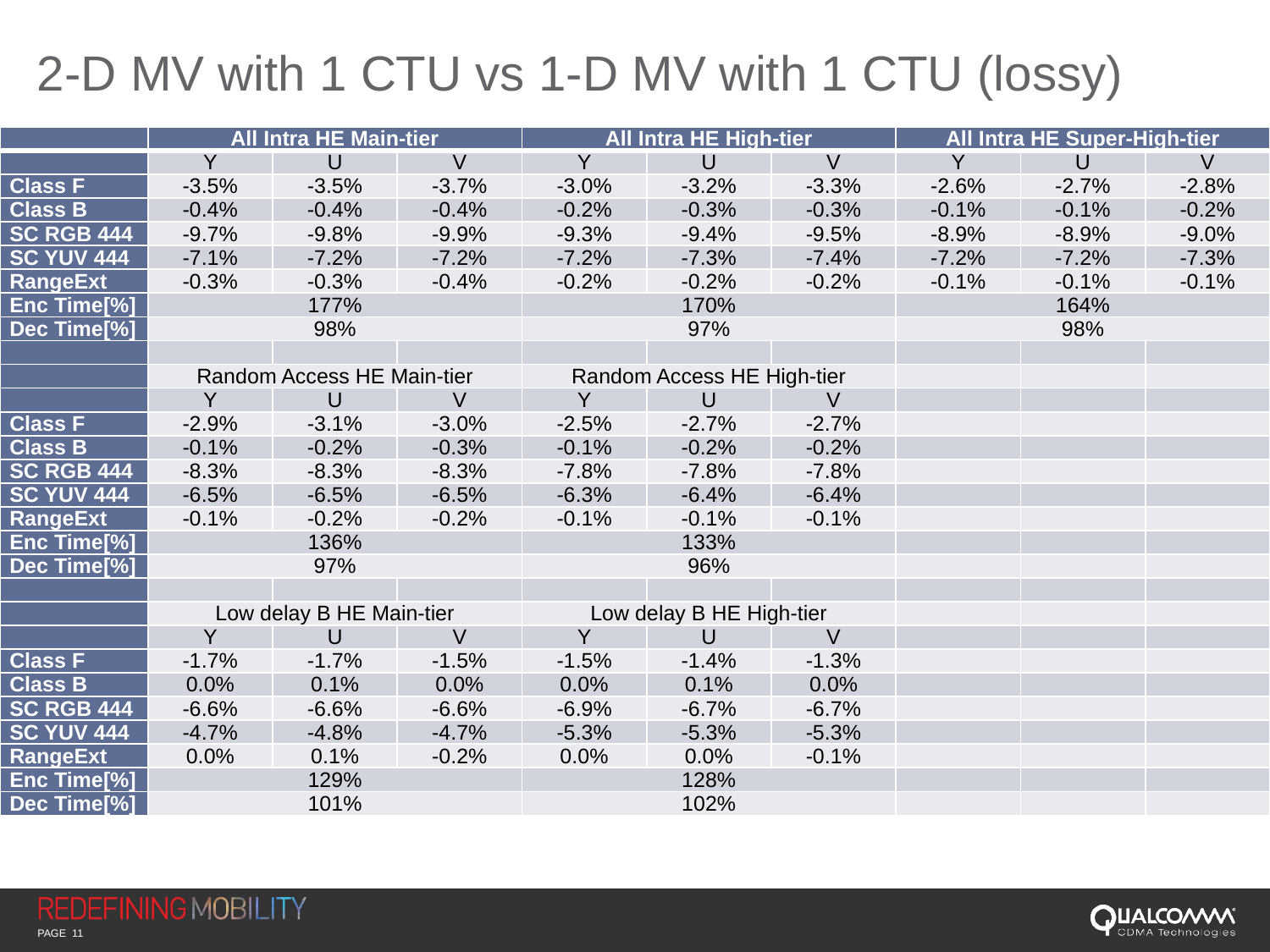

# 2-D MV with 1 CTU vs 1-D MV with 1 CTU (lossy)
|  | All Intra HE Main-tier |  |  | All Intra HE High-tier |  |  | All Intra HE Super-High-tier |  |  |
| --- | --- | --- | --- | --- | --- | --- | --- | --- | --- |
|  | Y | U | V | Y | U | V | Y | U | V |
| Class F | -3.5% | -3.5% | -3.7% | -3.0% | -3.2% | -3.3% | -2.6% | -2.7% | -2.8% |
| Class B | -0.4% | -0.4% | -0.4% | -0.2% | -0.3% | -0.3% | -0.1% | -0.1% | -0.2% |
| SC RGB 444 | -9.7% | -9.8% | -9.9% | -9.3% | -9.4% | -9.5% | -8.9% | -8.9% | -9.0% |
| SC YUV 444 | -7.1% | -7.2% | -7.2% | -7.2% | -7.3% | -7.4% | -7.2% | -7.2% | -7.3% |
| RangeExt | -0.3% | -0.3% | -0.4% | -0.2% | -0.2% | -0.2% | -0.1% | -0.1% | -0.1% |
| Enc Time[%] | 177% |  |  | 170% |  |  | 164% |  |  |
| Dec Time[%] | 98% |  |  | 97% |  |  | 98% |  |  |
|  |  |  |  |  |  |  |  |  |  |
|  | Random Access HE Main-tier |  |  | Random Access HE High-tier |  |  |  |  |  |
|  | Y | U | V | Y | U | V |  |  |  |
| Class F | -2.9% | -3.1% | -3.0% | -2.5% | -2.7% | -2.7% |  |  |  |
| Class B | -0.1% | -0.2% | -0.3% | -0.1% | -0.2% | -0.2% |  |  |  |
| SC RGB 444 | -8.3% | -8.3% | -8.3% | -7.8% | -7.8% | -7.8% |  |  |  |
| SC YUV 444 | -6.5% | -6.5% | -6.5% | -6.3% | -6.4% | -6.4% |  |  |  |
| RangeExt | -0.1% | -0.2% | -0.2% | -0.1% | -0.1% | -0.1% |  |  |  |
| Enc Time[%] | 136% |  |  | 133% |  |  |  |  |  |
| Dec Time[%] | 97% |  |  | 96% |  |  |  |  |  |
|  |  |  |  |  |  |  |  |  |  |
|  | Low delay B HE Main-tier |  |  | Low delay B HE High-tier |  |  |  |  |  |
|  | Y | U | V | Y | U | V |  |  |  |
| Class F | -1.7% | -1.7% | -1.5% | -1.5% | -1.4% | -1.3% |  |  |  |
| Class B | 0.0% | 0.1% | 0.0% | 0.0% | 0.1% | 0.0% |  |  |  |
| SC RGB 444 | -6.6% | -6.6% | -6.6% | -6.9% | -6.7% | -6.7% |  |  |  |
| SC YUV 444 | -4.7% | -4.8% | -4.7% | -5.3% | -5.3% | -5.3% |  |  |  |
| RangeExt | 0.0% | 0.1% | -0.2% | 0.0% | 0.0% | -0.1% |  |  |  |
| Enc Time[%] | 129% |  |  | 128% |  |  |  |  |  |
| Dec Time[%] | 101% |  |  | 102% |  |  |  |  |  |